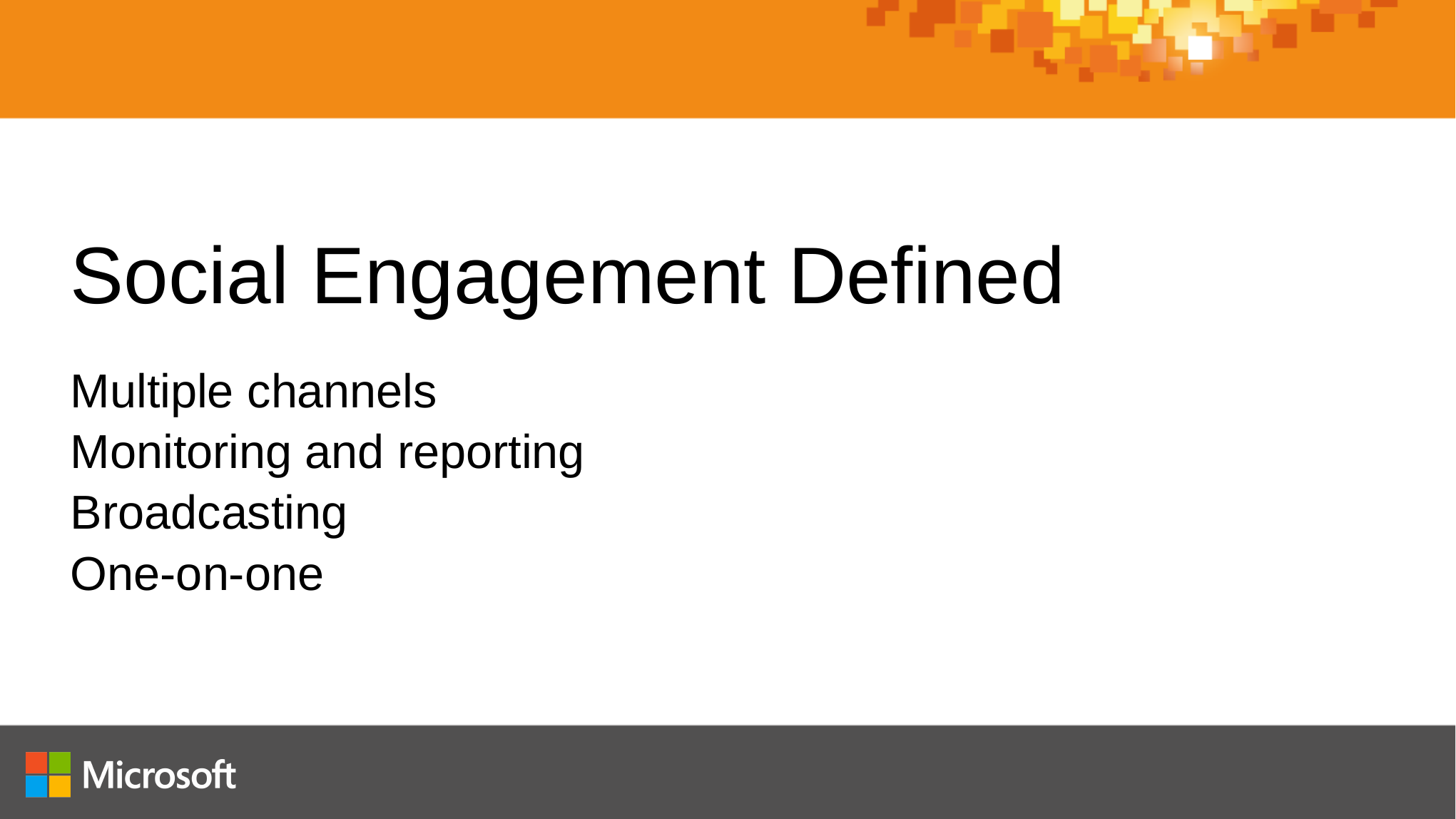

Social Engagement Defined
Multiple channels
Monitoring and reporting
Broadcasting
One-on-one